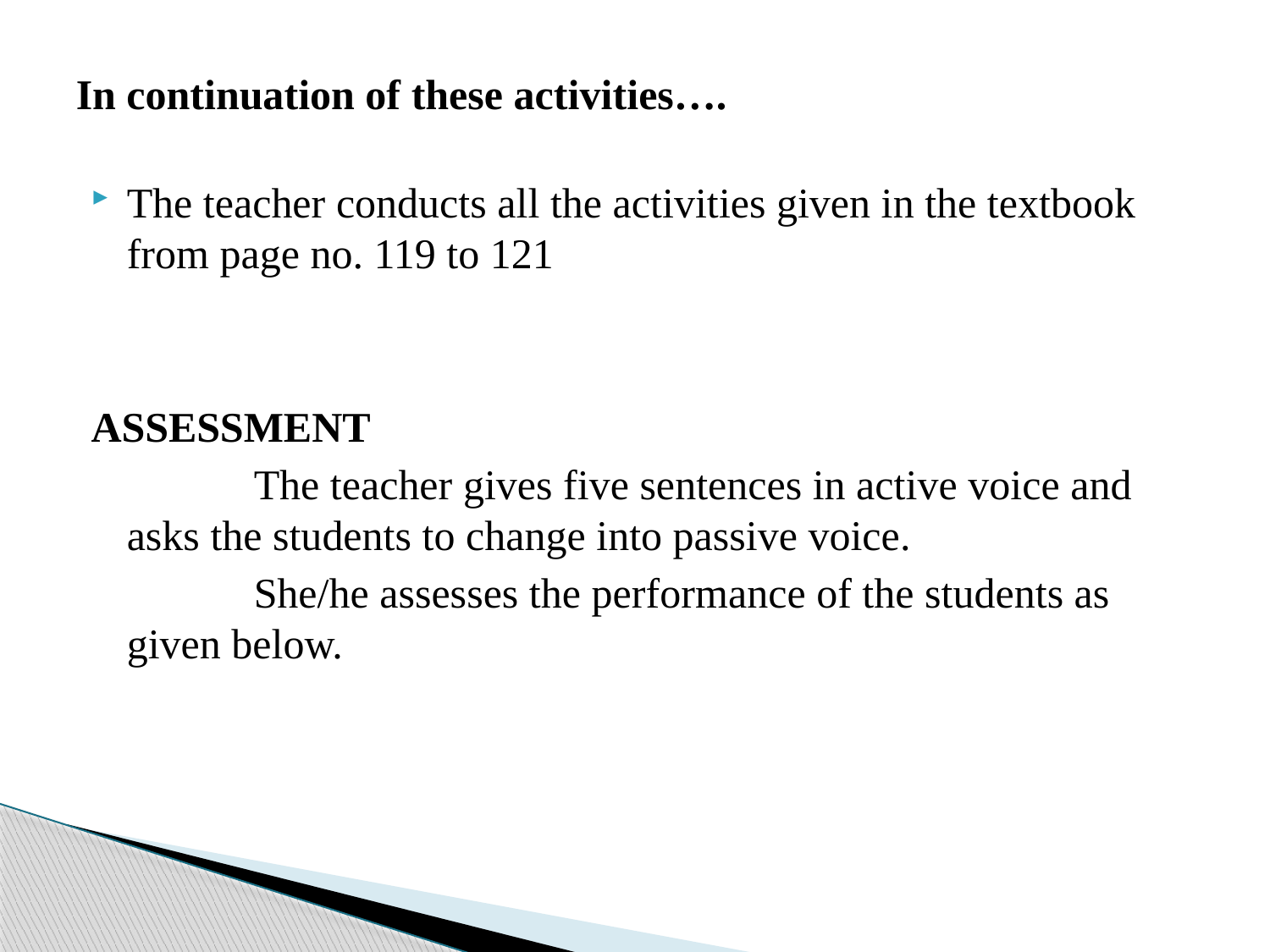

# In continuation of these activities….
The teacher conducts all the activities given in the textbook from page no. 119 to 121

ASSESSMENT
		The teacher gives five sentences in active voice and asks the students to change into passive voice.
    	She/he assesses the performance of the students as given below.